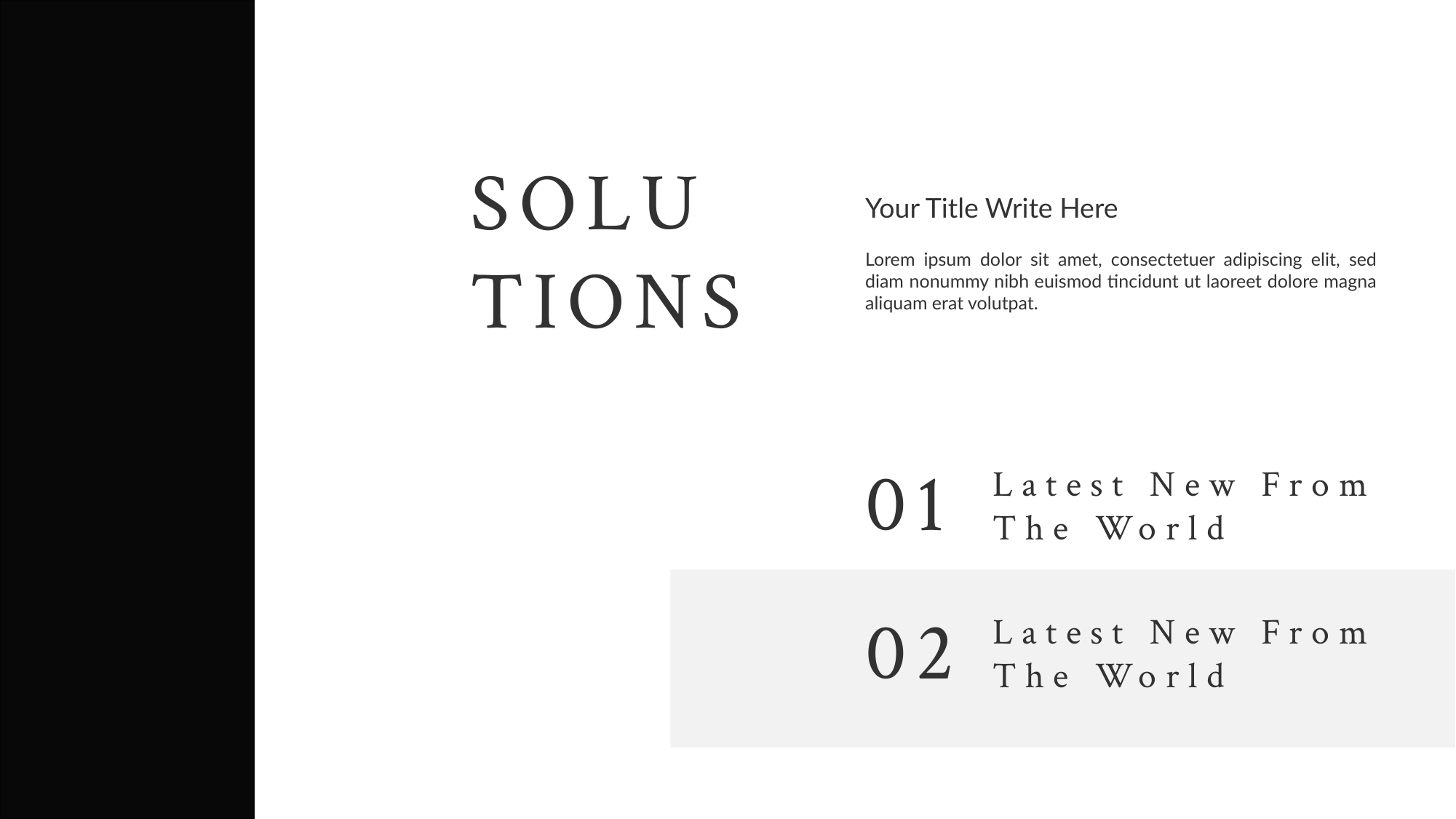

SOLUTIONS
Your Title Write Here
Lorem ipsum dolor sit amet, consectetuer adipiscing elit, sed diam nonummy nibh euismod tincidunt ut laoreet dolore magna aliquam erat volutpat.

01
Latest New From The World

02
Latest New From The World